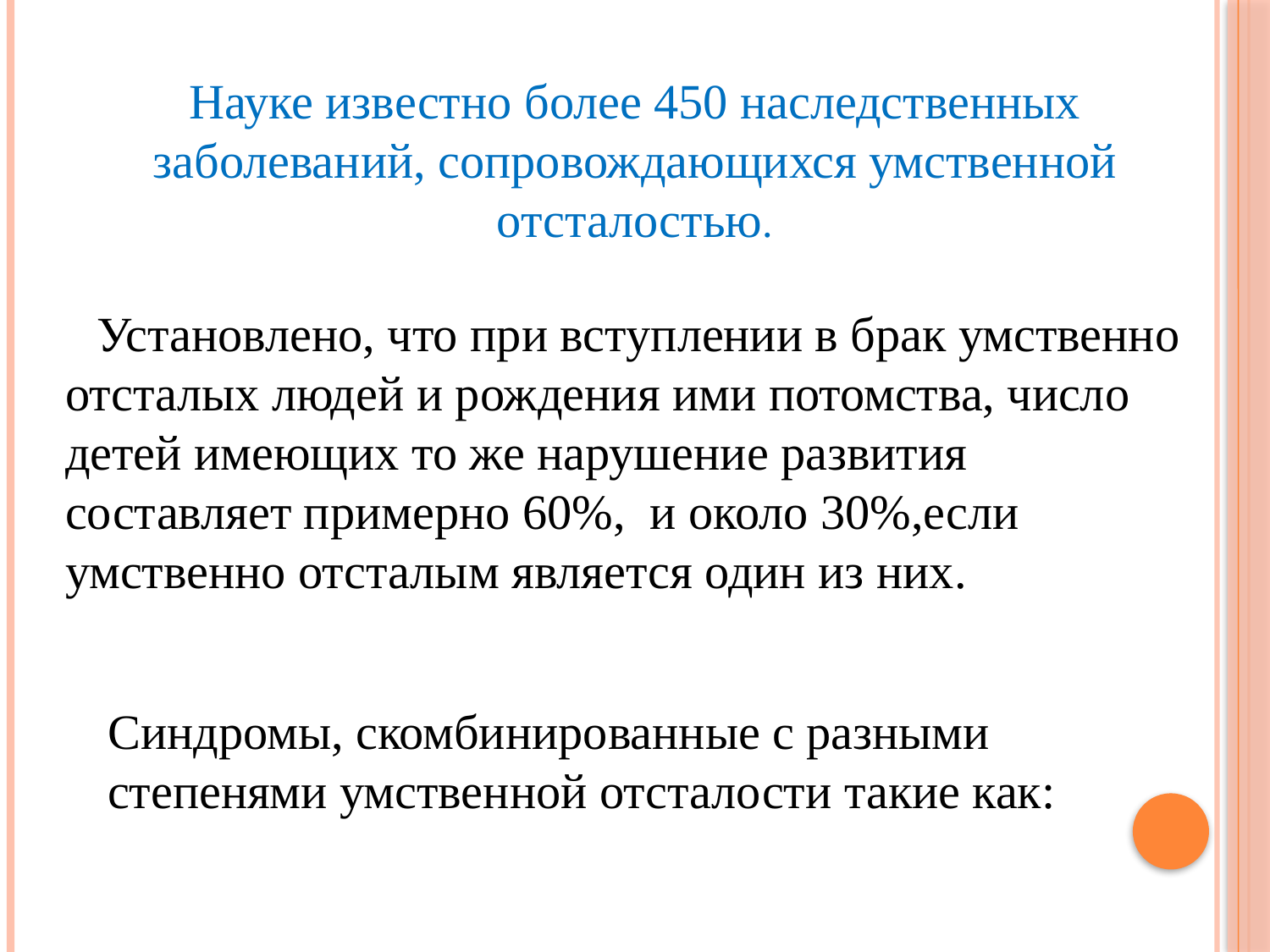

Науке известно более 450 наследственных заболеваний, сопровождающихся умственной отсталостью.
   Установлено, что при вступлении в брак умственно отсталых людей и рождения ими потомства, число детей имеющих то же нарушение развития составляет примерно 60%,  и около 30%,если умственно отсталым является один из них.

Синдромы, скомбинированные с разными степенями умственной отсталости такие как: